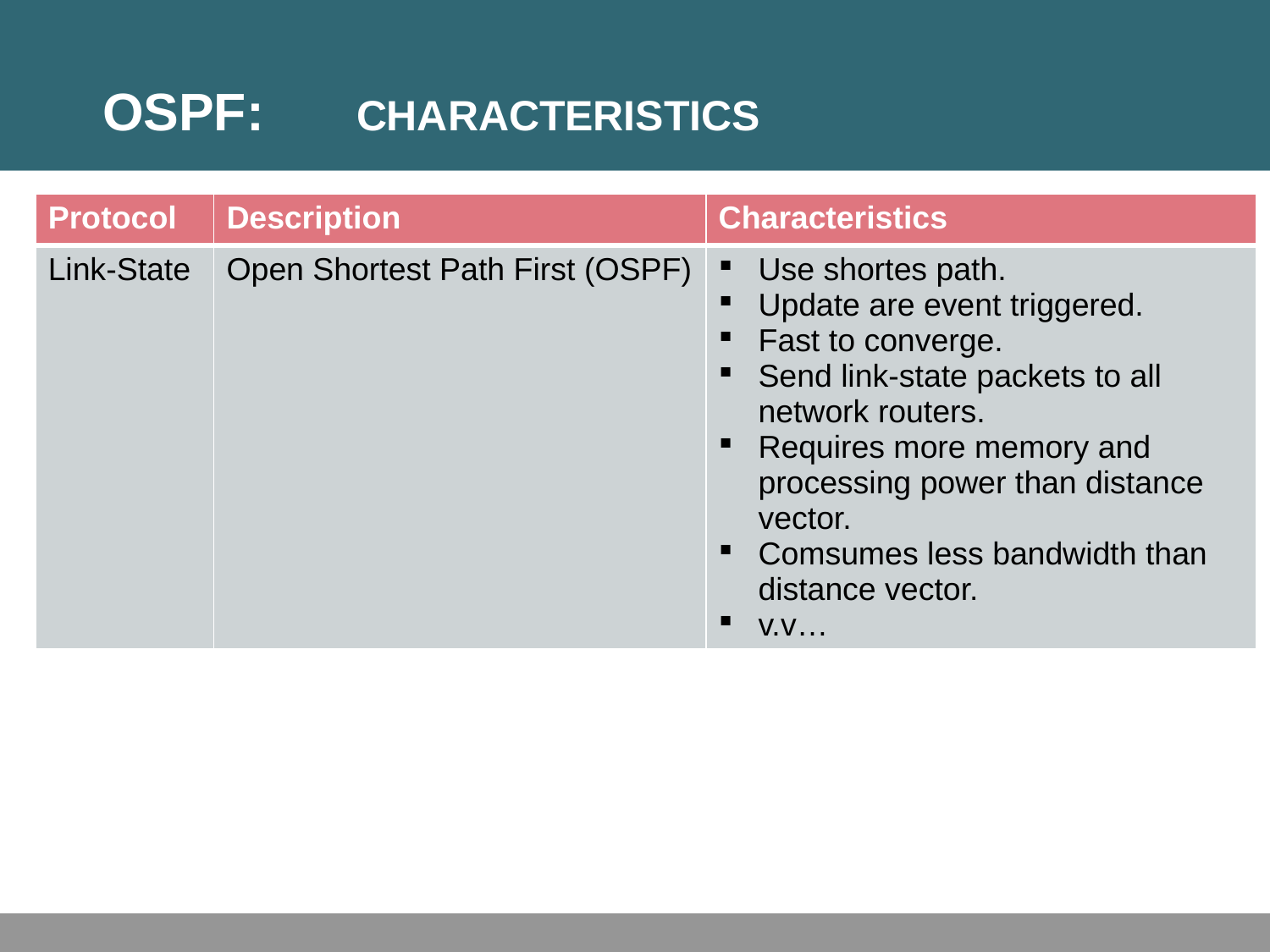

# OSPF: 	CHARACTERISTICS
| Protocol | Description | Characteristics |
| --- | --- | --- |
| Link-State | Open Shortest Path First (OSPF) | Use shortes path. Update are event triggered. Fast to converge. Send link-state packets to all network routers. Requires more memory and processing power than distance vector. Comsumes less bandwidth than distance vector. v.v… |